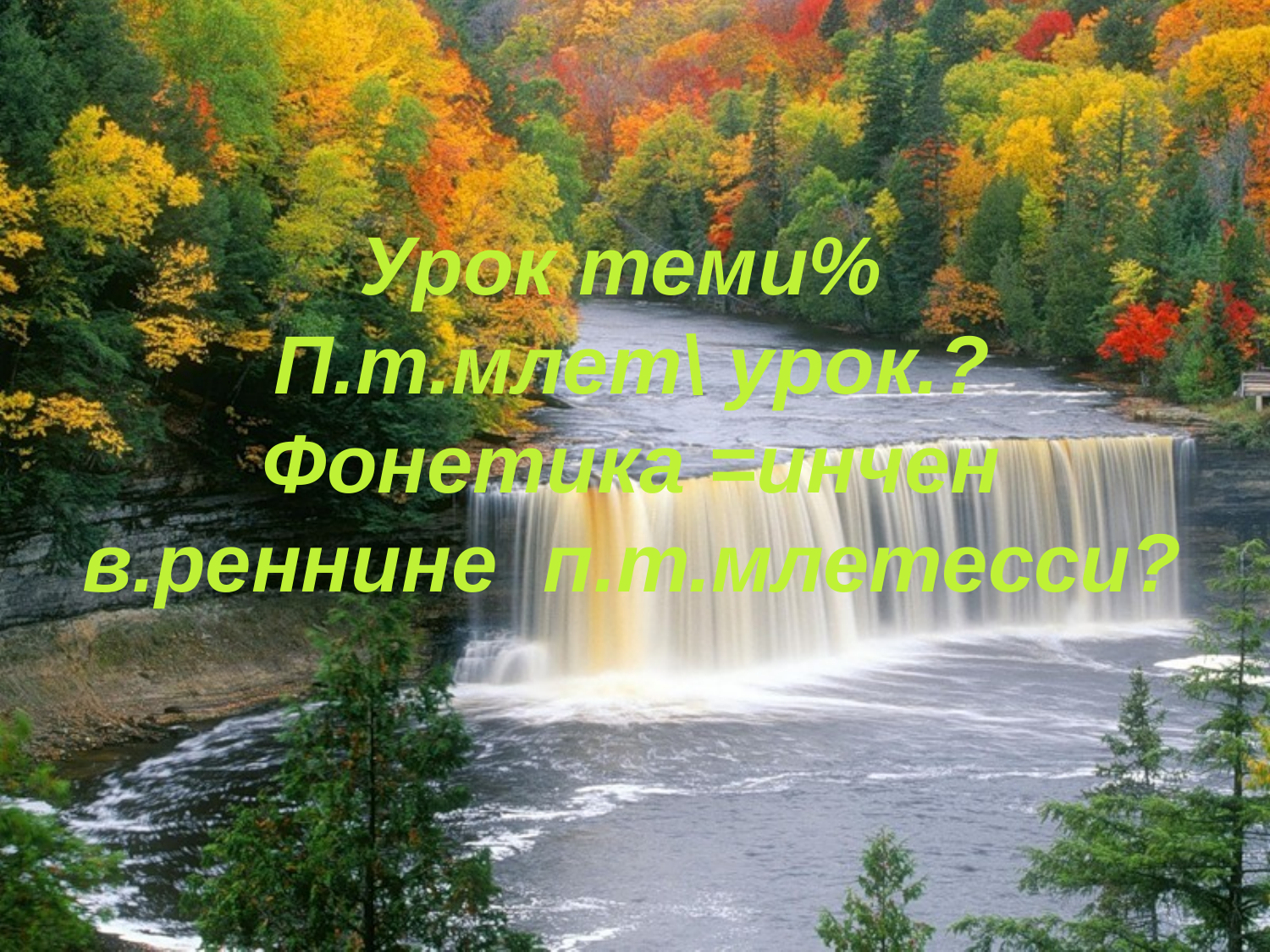

Урок теми%
П.т.млет\ урок.? Фонетика =инчен в.реннине  п.т.млетесси?